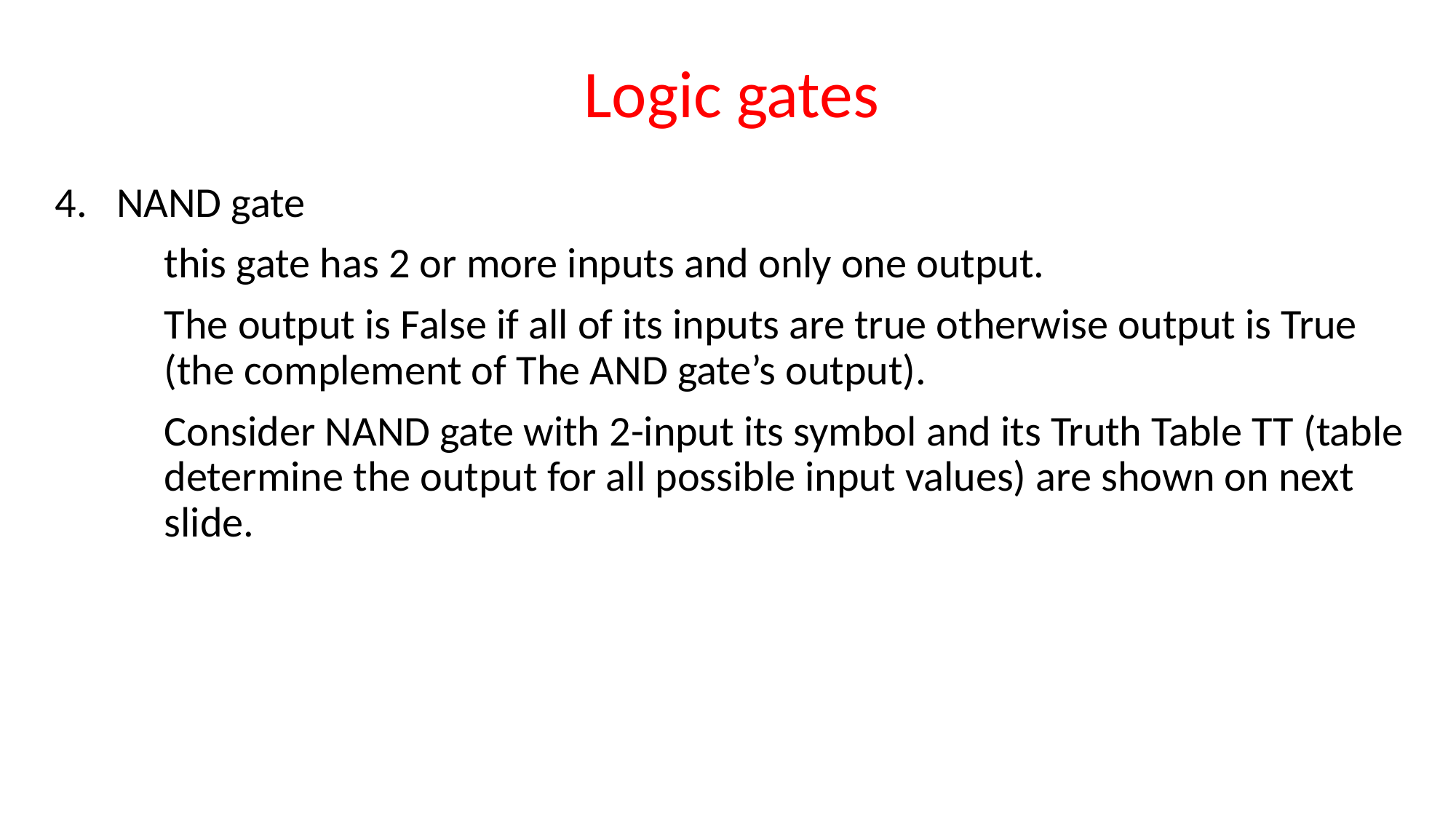

# Logic gates
NAND gate
this gate has 2 or more inputs and only one output.
The output is False if all of its inputs are true otherwise output is True (the complement of The AND gate’s output).
Consider NAND gate with 2-input its symbol and its Truth Table TT (table determine the output for all possible input values) are shown on next slide.